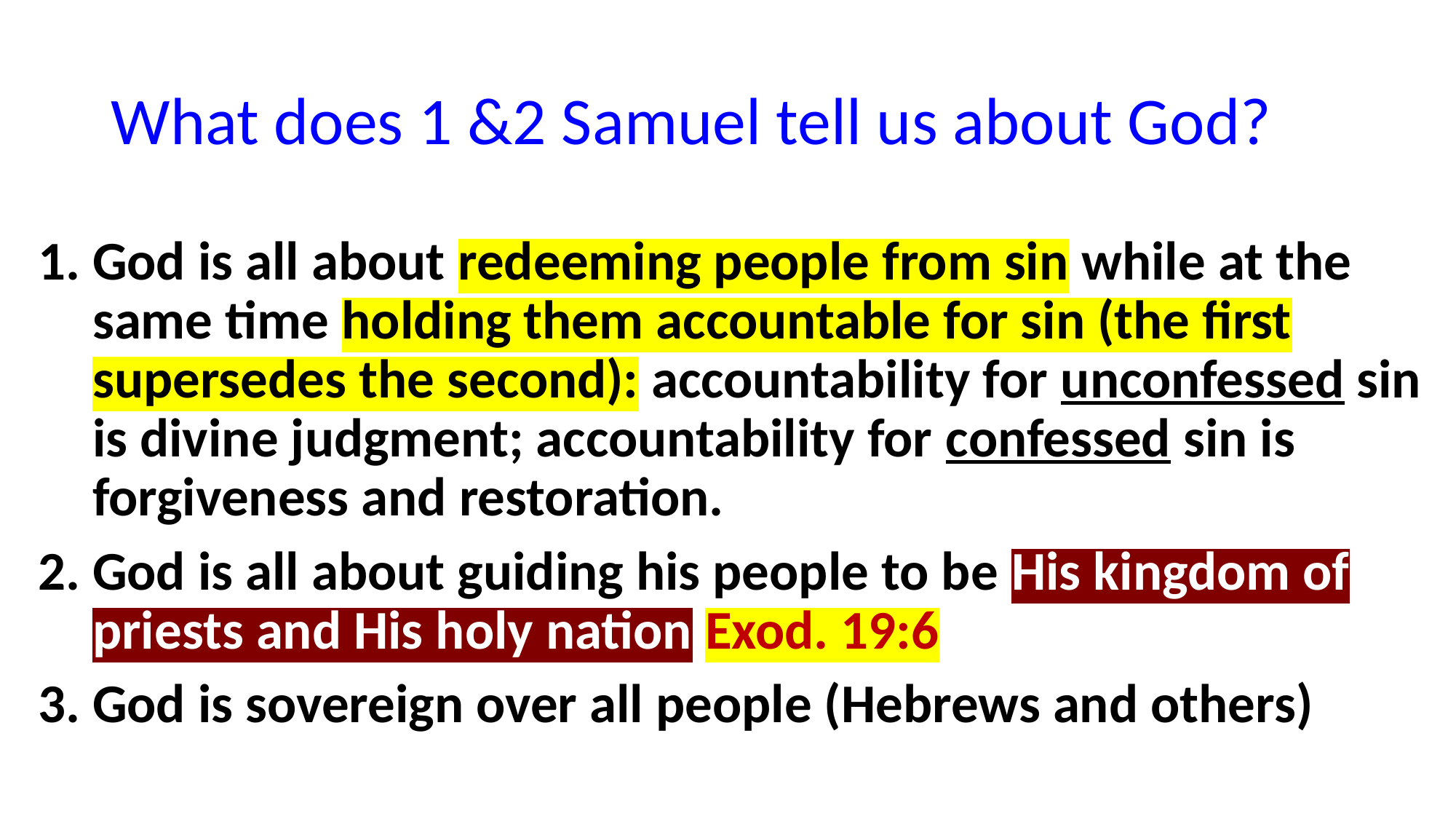

# What does 1 &2 Samuel tell us about God?
God is all about redeeming people from sin while at the same time holding them accountable for sin (the first supersedes the second): accountability for unconfessed sin is divine judgment; accountability for confessed sin is forgiveness and restoration.
God is all about guiding his people to be His kingdom of priests and His holy nation Exod. 19:6
God is sovereign over all people (Hebrews and others)